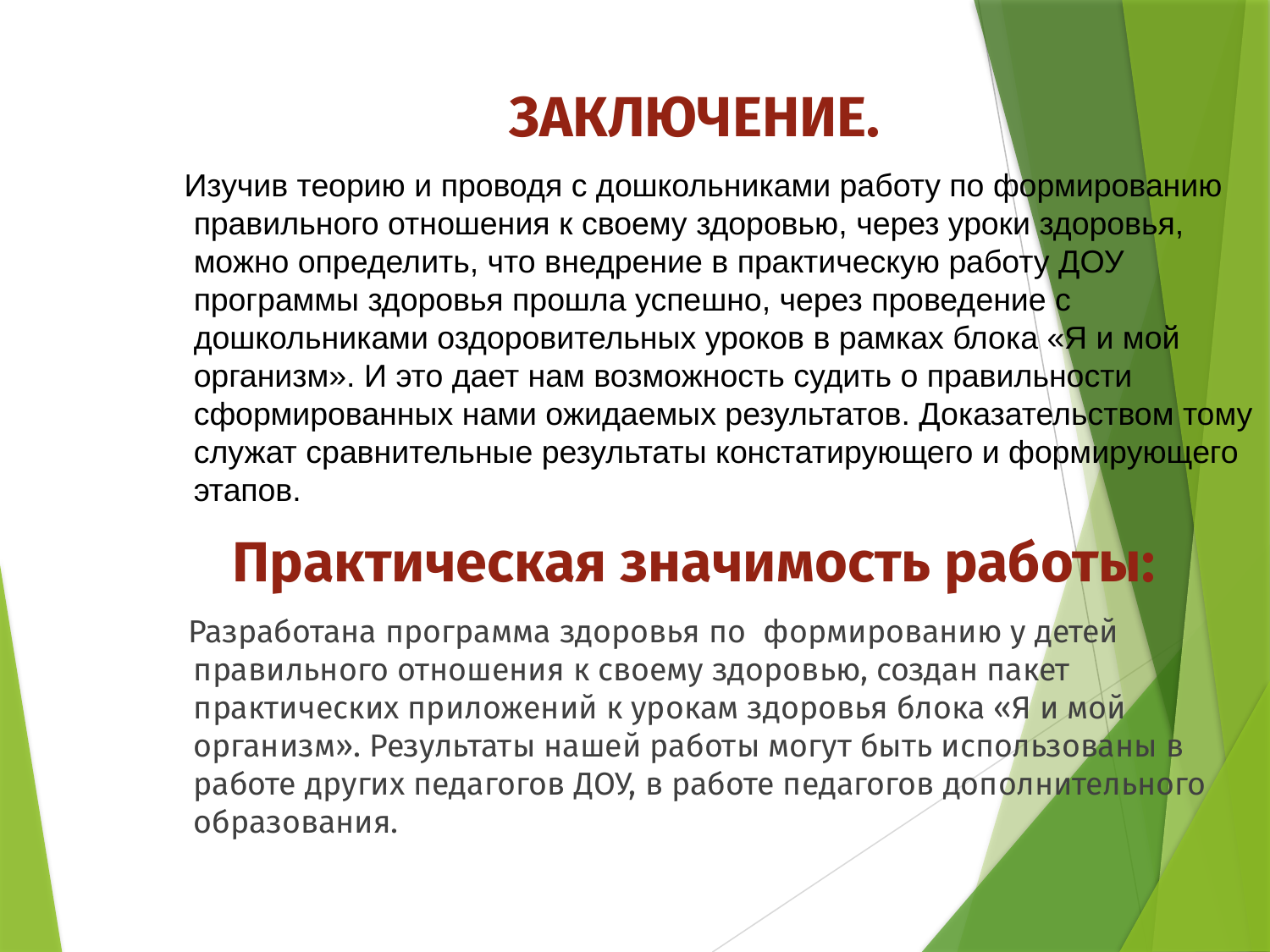

ЗАКЛЮЧЕНИЕ.
     Изучив теорию и проводя с дошкольниками работу по формированию правильного отношения к своему здоровью, через уроки здоровья, можно определить, что внедрение в практическую работу ДОУ программы здоровья прошла успешно, через проведение с дошкольниками оздоровительных уроков в рамках блока «Я и мой организм». И это дает нам возможность судить о правильности сформированных нами ожидаемых результатов. Доказательством тому служат сравнительные результаты констатирующего и формирующего этапов.
Практическая значимость работы:
     Разработана программа здоровья по  формированию у детей правильного отношения к своему здоровью, создан пакет практических приложений к урокам здоровья блока «Я и мой организм». Результаты нашей работы могут быть использованы в работе других педагогов ДОУ, в работе педагогов дополнительного образования.